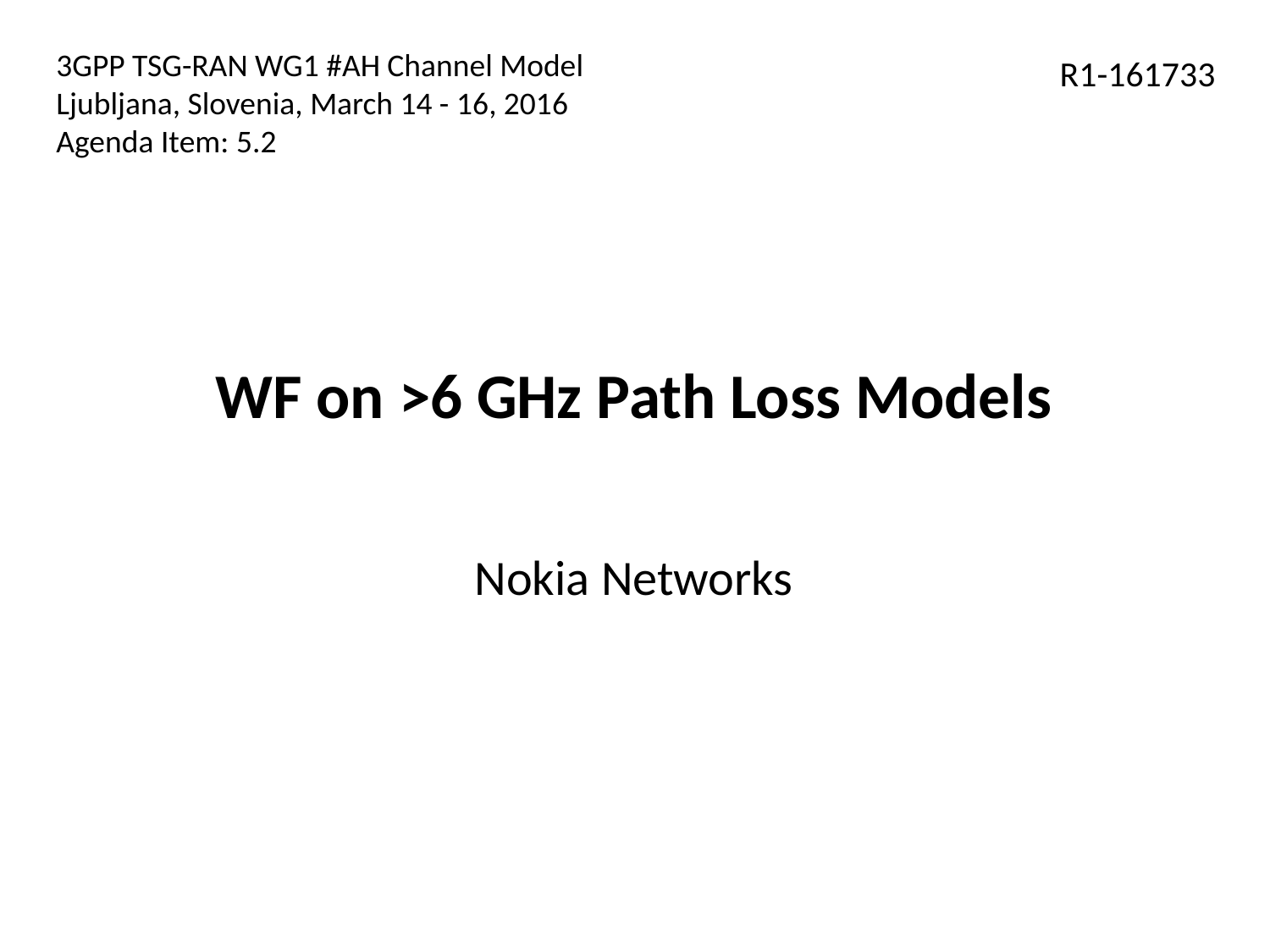

3GPP TSG-RAN WG1 #AH Channel Model
Ljubljana, Slovenia, March 14 - 16, 2016
Agenda Item: 5.2
R1-161733
# WF on >6 GHz Path Loss Models
Nokia Networks